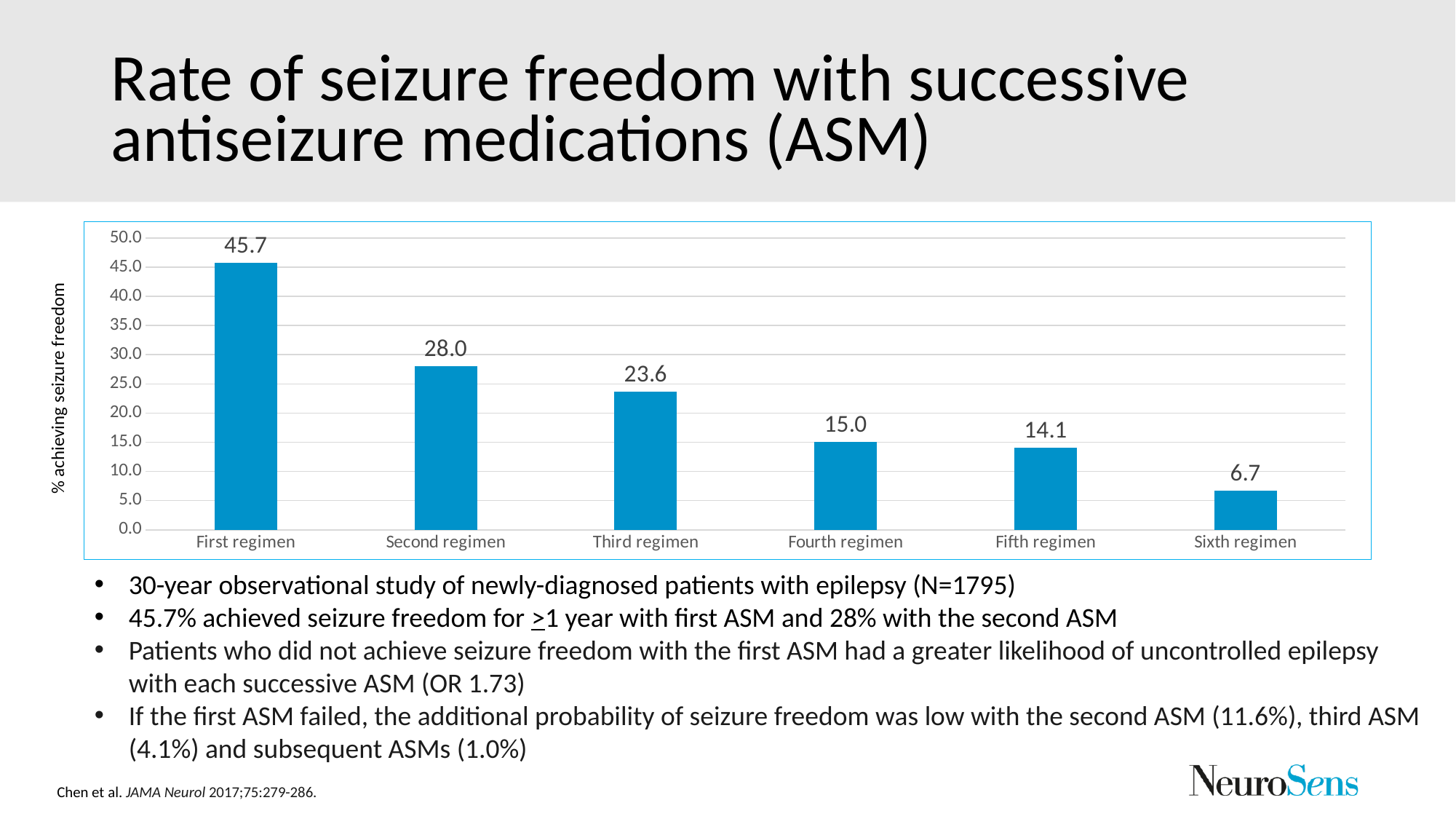

# Rate of seizure freedom with successive antiseizure medications (ASM)

### Chart

| Category | Series 1 |
|---|---|
| First regimen | 45.7 |
| Second regimen | 28.0 |
| Third regimen | 23.6 |
| Fourth regimen | 15.0 |
| Fifth regimen | 14.1 |
| Sixth regimen | 6.67 |
% achieving seizure freedom
30-year observational study of newly-diagnosed patients with epilepsy (N=1795)
45.7% achieved seizure freedom for >1 year with first ASM and 28% with the second ASM
Patients who did not achieve seizure freedom with the first ASM had a greater likelihood of uncontrolled epilepsy with each successive ASM (OR 1.73)
If the first ASM failed, the additional probability of seizure freedom was low with the second ASM (11.6%), third ASM (4.1%) and subsequent ASMs (1.0%)
Chen et al. JAMA Neurol 2017;75:279-286.